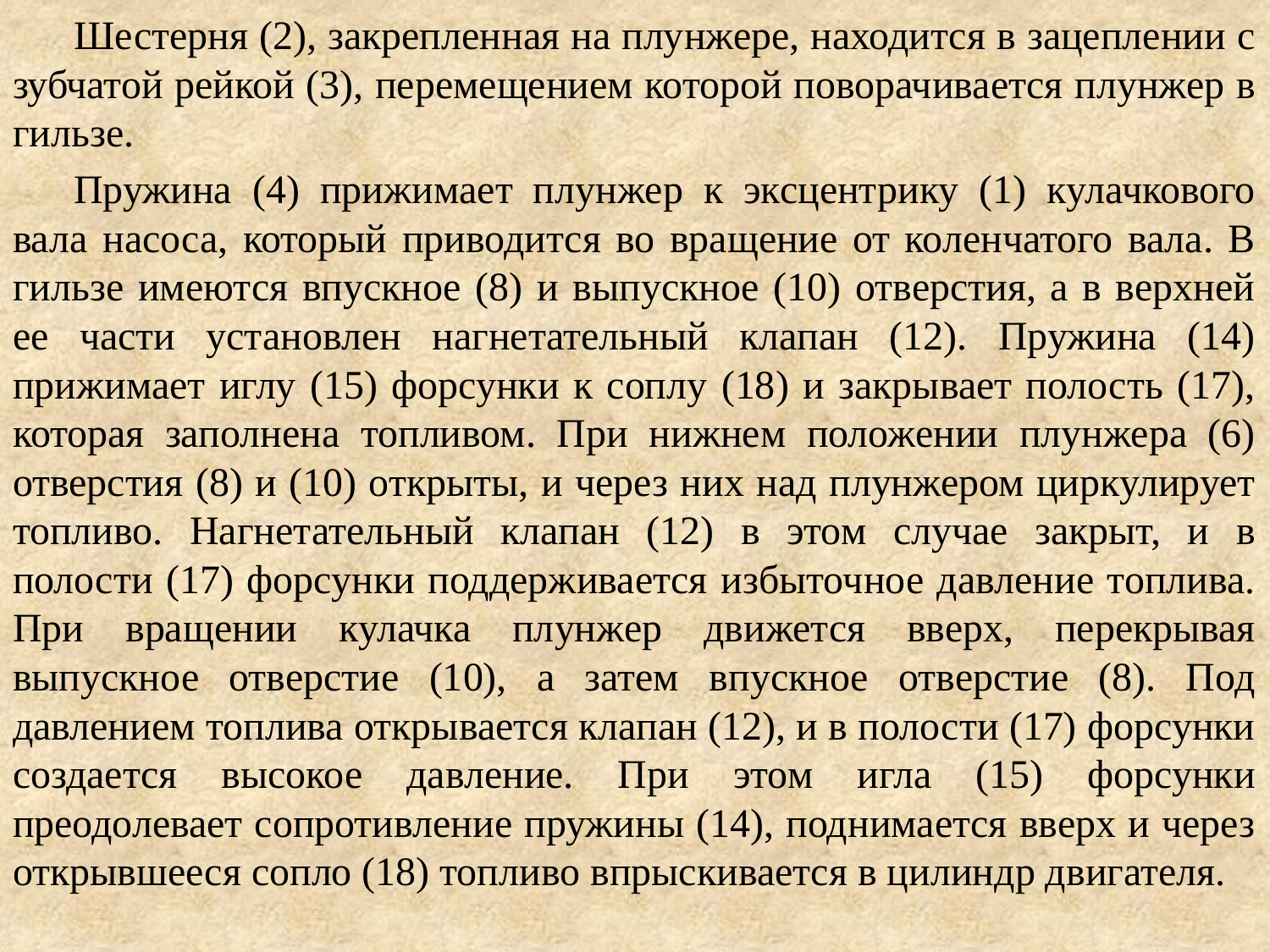

Шестерня (2), закрепленная на плунжере, находится в зацеплении с зубчатой рейкой (3), перемещением которой поворачивается плунжер в гильзе.
Пружина (4) прижимает плунжер к эксцентрику (1) кулачкового вала насоса, который приводится во вращение от коленчатого вала. В гильзе имеются впускное (8) и выпускное (10) отверстия, а в верхней ее части установлен нагнетательный клапан (12). Пружина (14) прижимает иглу (15) форсунки к соплу (18) и закрывает полость (17), которая заполнена топливом. При нижнем положении плунжера (6) отверстия (8) и (10) открыты, и через них над плунжером циркулирует топливо. Нагнетательный клапан (12) в этом случае закрыт, и в полости (17) форсунки поддерживается избыточное давление топлива. При вращении кулачка плунжер движется вверх, перекрывая выпускное отверстие (10), а затем впускное отверстие (8). Под давлением топлива открывается клапан (12), и в полости (17) форсунки создается высокое давление. При этом игла (15) форсунки преодолевает сопротивление пружины (14), поднимается вверх и через открывшееся сопло (18) топливо впрыскивается в цилиндр двигателя.